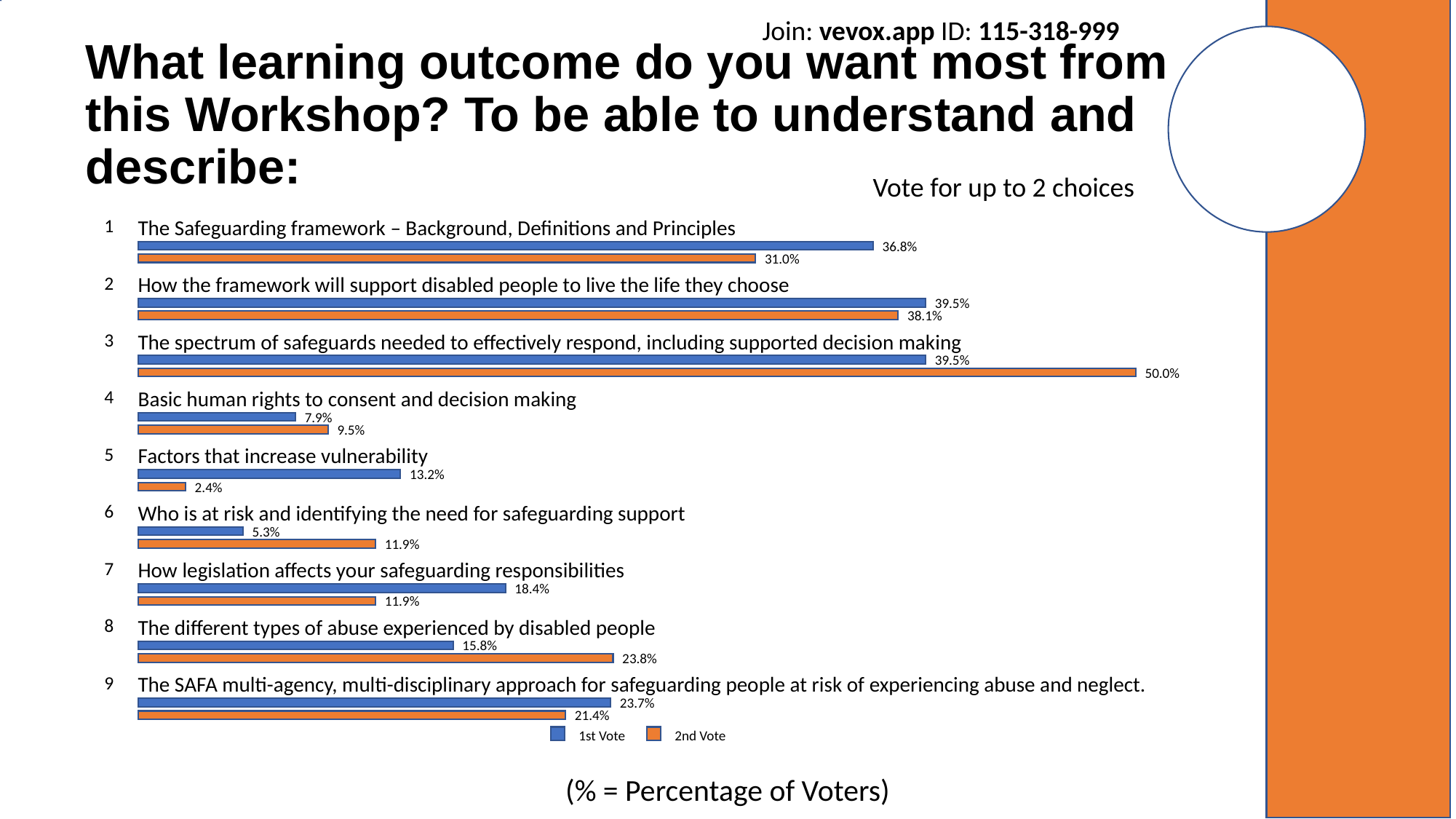

Join: vevox.app ID: 115-318-999
# What learning outcome do you want most from this Workshop? To be able to understand and describe:
Vote for up to 2 choices

1
The Safeguarding framework – Background, Definitions and Principles

36.8%

31.0%

2
How the framework will support disabled people to live the life they choose
39.5%

38.1%

3
The spectrum of safeguards needed to effectively respond, including supported decision making
39.5%

50.0%

4
Basic human rights to consent and decision making
7.9%

9.5%

5
Factors that increase vulnerability
13.2%

2.4%

6
Who is at risk and identifying the need for safeguarding support
5.3%

11.9%

7
How legislation affects your safeguarding responsibilities
18.4%

11.9%

8
The different types of abuse experienced by disabled people
15.8%

23.8%

9
The SAFA multi-agency, multi-disciplinary approach for safeguarding people at risk of experiencing abuse and neglect.
23.7%

21.4%

1st Vote
2nd Vote

33
(% = Percentage of Voters)
Vote Trigger